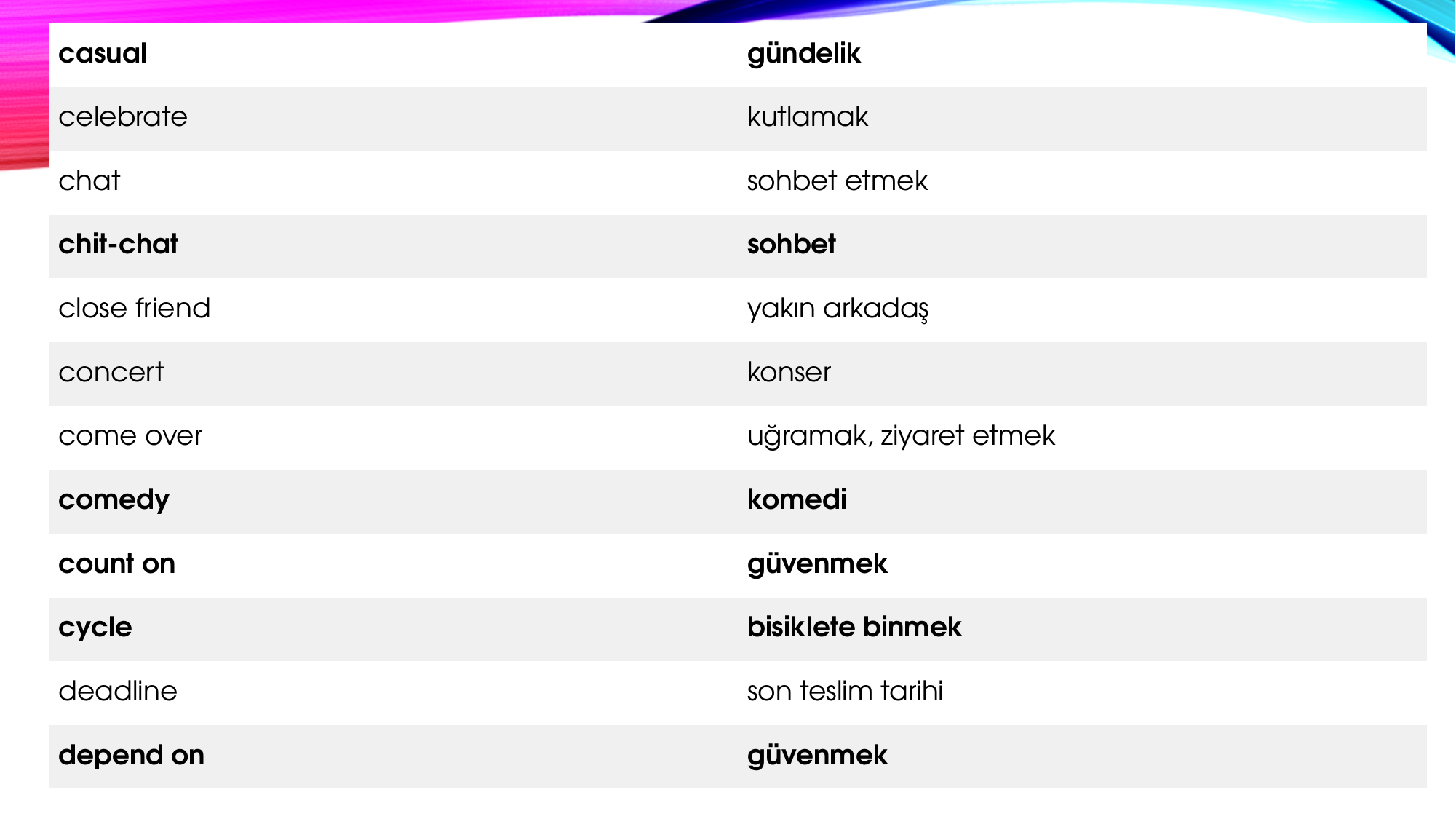

| casual | gündelik |
| --- | --- |
| celebrate | kutlamak |
| chat | sohbet etmek |
| chit-chat | sohbet |
| close friend | yakın arkadaş |
| concert | konser |
| come over | uğramak, ziyaret etmek |
| comedy | komedi |
| count on | güvenmek |
| cycle | bisiklete binmek |
| deadline | son teslim tarihi |
| depend on | güvenmek |